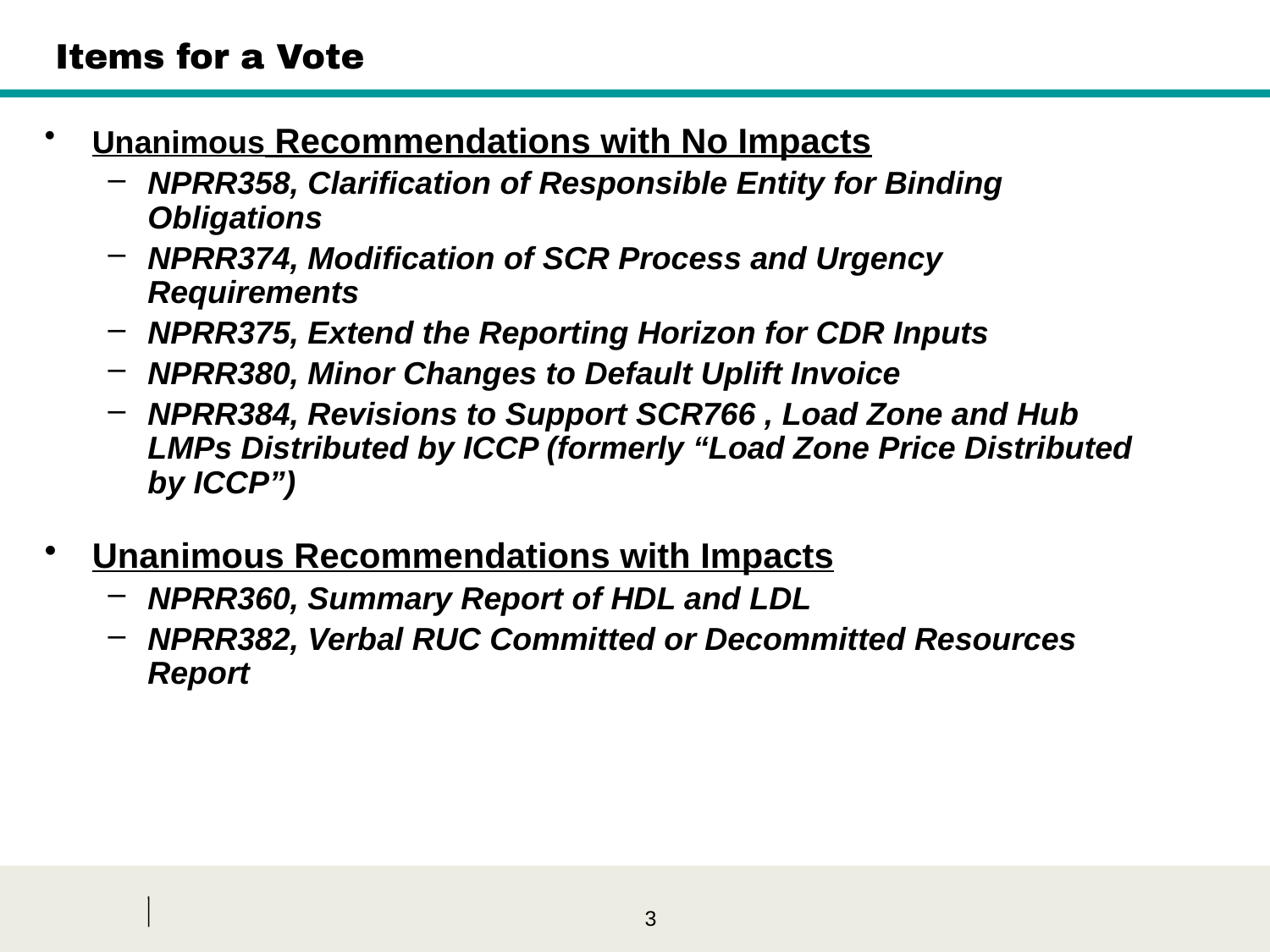

Items for a Vote
Unanimous Recommendations with No Impacts
NPRR358, Clarification of Responsible Entity for Binding Obligations
NPRR374, Modification of SCR Process and Urgency Requirements
NPRR375, Extend the Reporting Horizon for CDR Inputs
NPRR380, Minor Changes to Default Uplift Invoice
NPRR384, Revisions to Support SCR766 , Load Zone and Hub LMPs Distributed by ICCP (formerly “Load Zone Price Distributed by ICCP”)
Unanimous Recommendations with Impacts
NPRR360, Summary Report of HDL and LDL
NPRR382, Verbal RUC Committed or Decommitted Resources Report